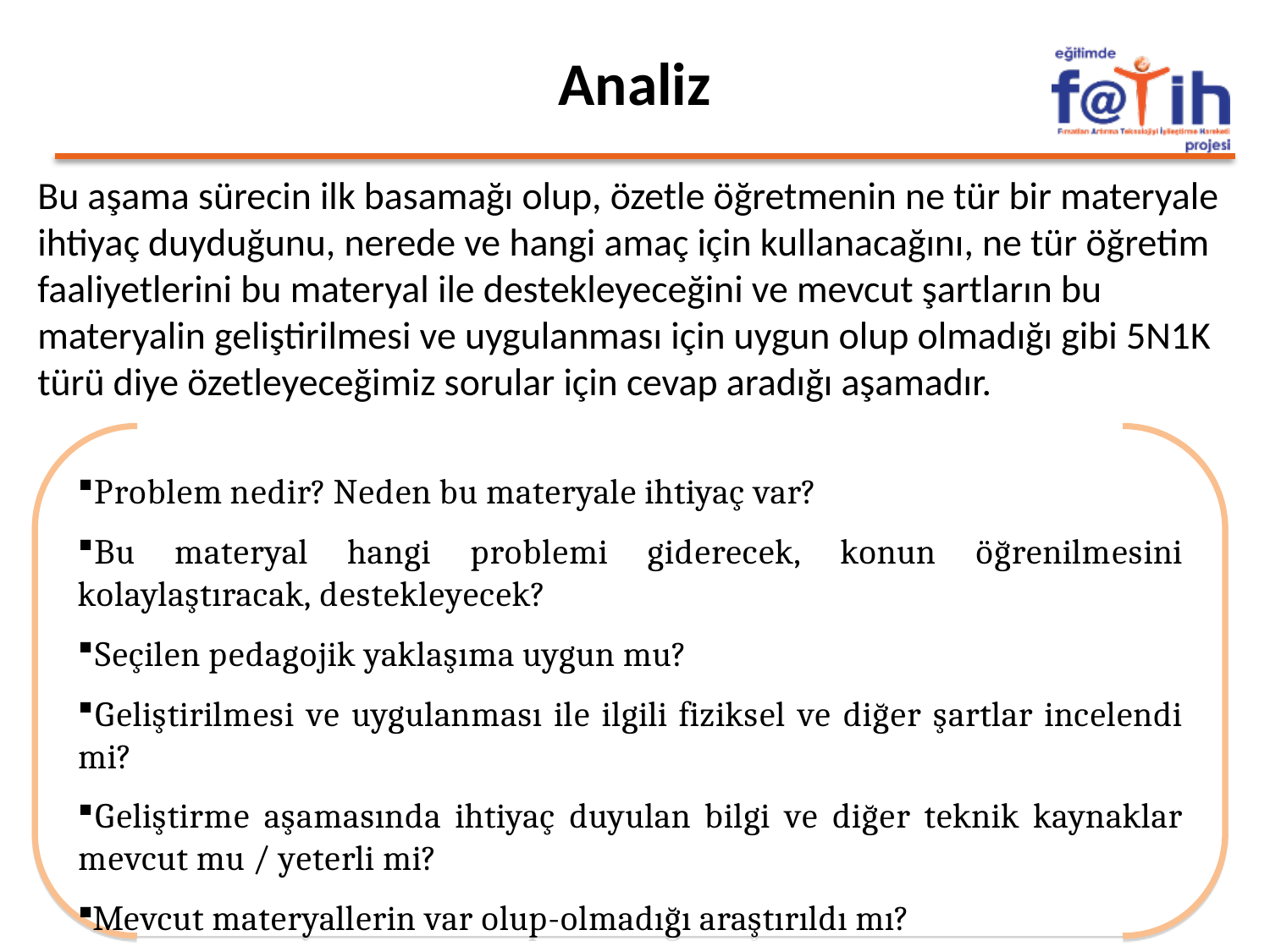

# Analiz
Bu aşama sürecin ilk basamağı olup, özetle öğretmenin ne tür bir materyale ihtiyaç duyduğunu, nerede ve hangi amaç için kullanacağını, ne tür öğretim faaliyetlerini bu materyal ile destekleyeceğini ve mevcut şartların bu materyalin geliştirilmesi ve uygulanması için uygun olup olmadığı gibi 5N1K türü diye özetleyeceğimiz sorular için cevap aradığı aşamadır.
Problem nedir? Neden bu materyale ihtiyaç var?
Bu materyal hangi problemi giderecek, konun öğrenilmesini kolaylaştıracak, destekleyecek?
Seçilen pedagojik yaklaşıma uygun mu?
Geliştirilmesi ve uygulanması ile ilgili fiziksel ve diğer şartlar incelendi mi?
Geliştirme aşamasında ihtiyaç duyulan bilgi ve diğer teknik kaynaklar mevcut mu / yeterli mi?
Mevcut materyallerin var olup-olmadığı araştırıldı mı?